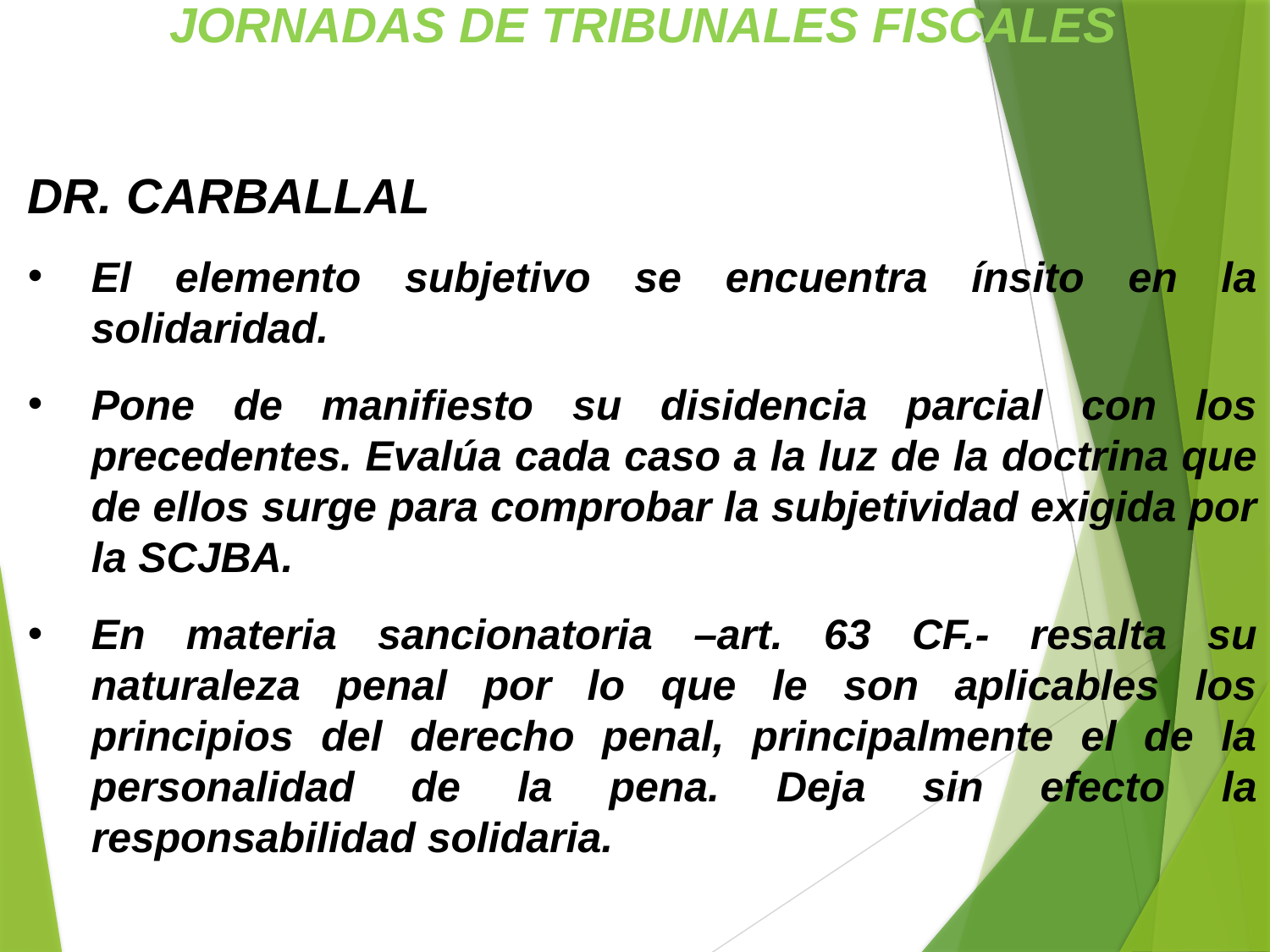

JORNADAS DE TRIBUNALES FISCALES

DR. CARBALLAL
El elemento subjetivo se encuentra ínsito en la solidaridad.
Pone de manifiesto su disidencia parcial con los precedentes. Evalúa cada caso a la luz de la doctrina que de ellos surge para comprobar la subjetividad exigida por la SCJBA.
En materia sancionatoria –art. 63 CF.- resalta su naturaleza penal por lo que le son aplicables los principios del derecho penal, principalmente el de la personalidad de la pena. Deja sin efecto la responsabilidad solidaria.